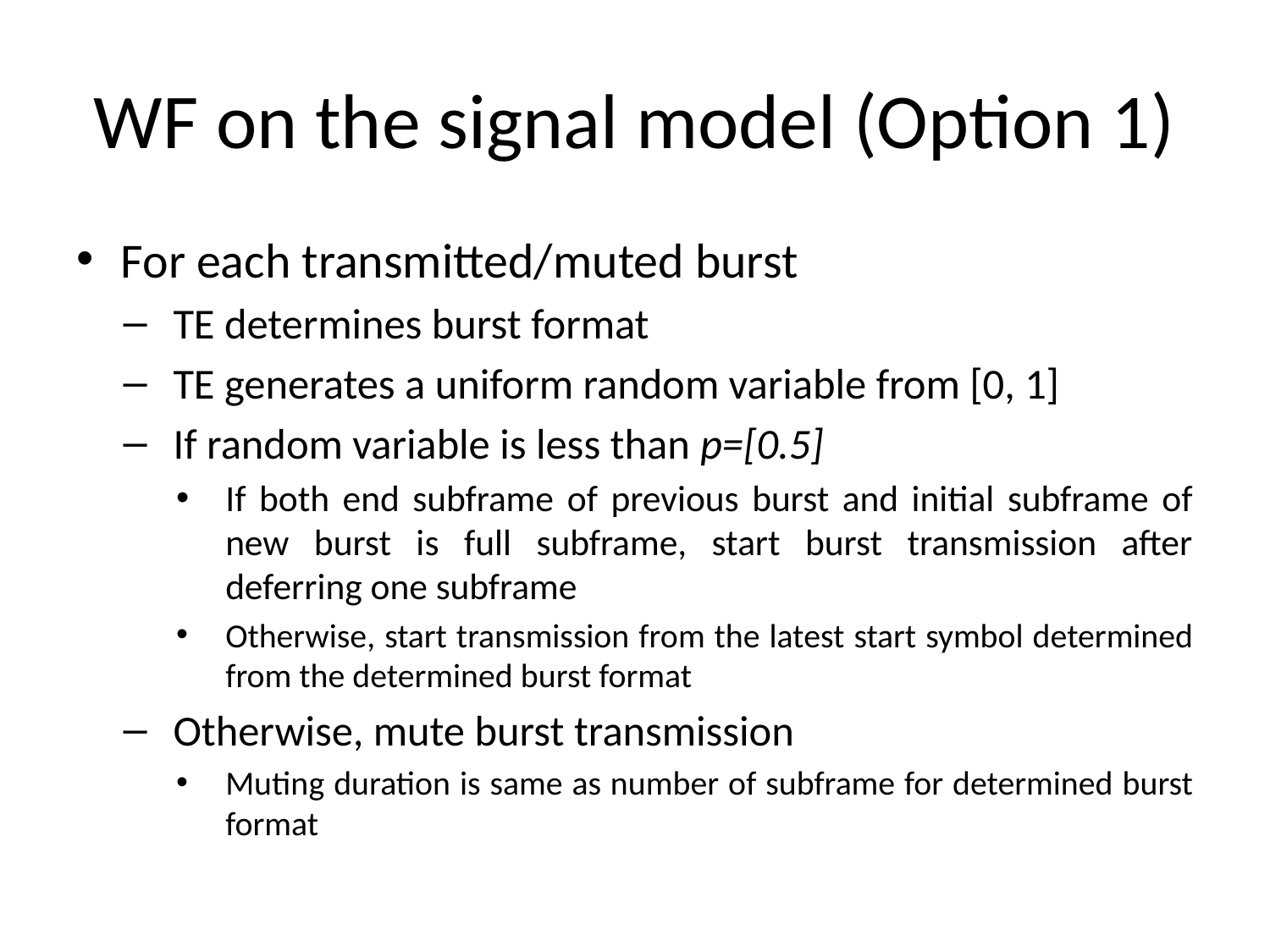

# WF on the signal model (Option 1)
For each transmitted/muted burst
TE determines burst format
TE generates a uniform random variable from [0, 1]
If random variable is less than p=[0.5]
If both end subframe of previous burst and initial subframe of new burst is full subframe, start burst transmission after deferring one subframe
Otherwise, start transmission from the latest start symbol determined from the determined burst format
Otherwise, mute burst transmission
Muting duration is same as number of subframe for determined burst format